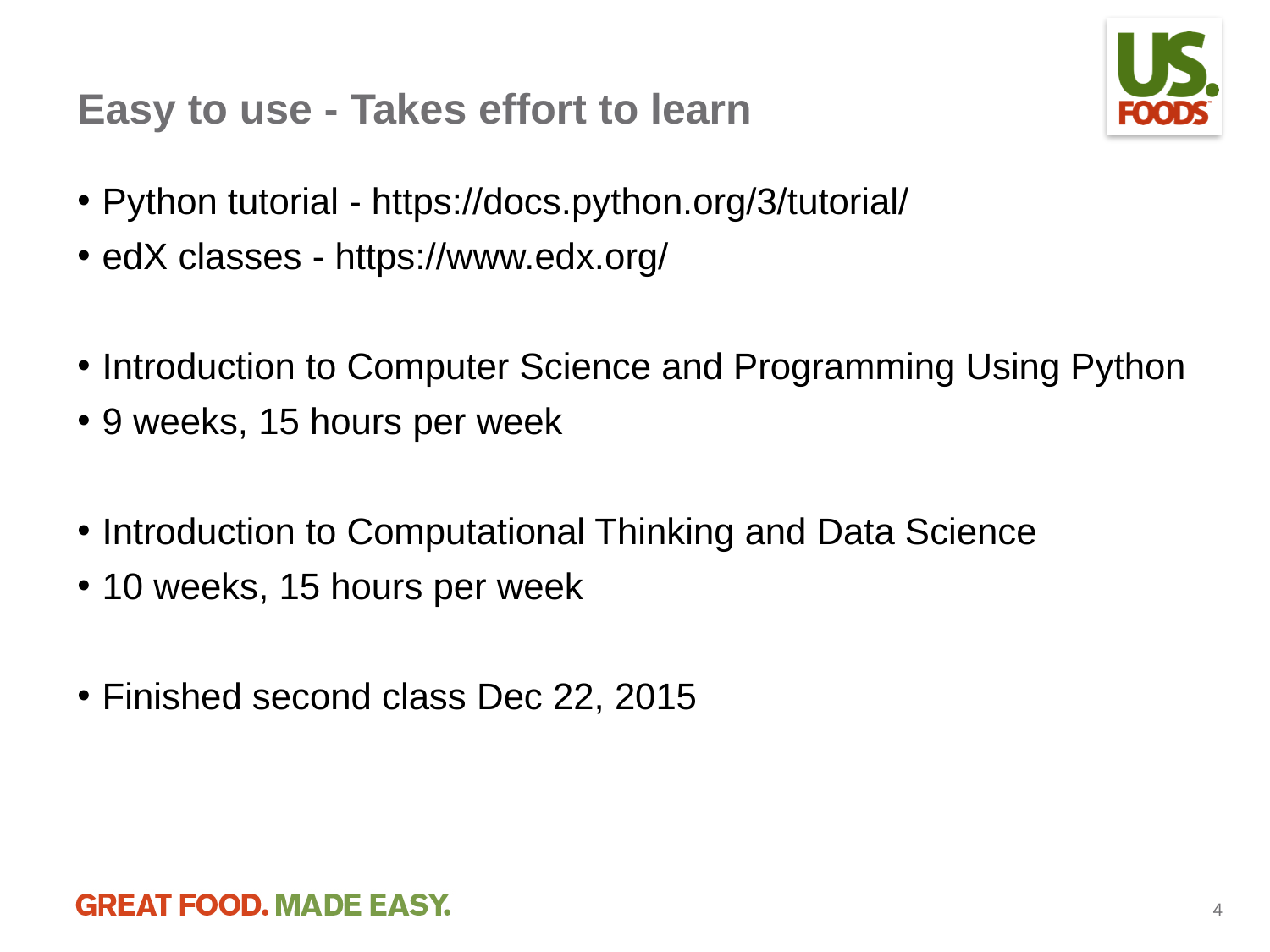

# Easy to use - Takes effort to learn
Python tutorial - https://docs.python.org/3/tutorial/
edX classes - https://www.edx.org/

Introduction to Computer Science and Programming Using Python
9 weeks, 15 hours per week

Introduction to Computational Thinking and Data Science
10 weeks, 15 hours per week

Finished second class Dec 22, 2015